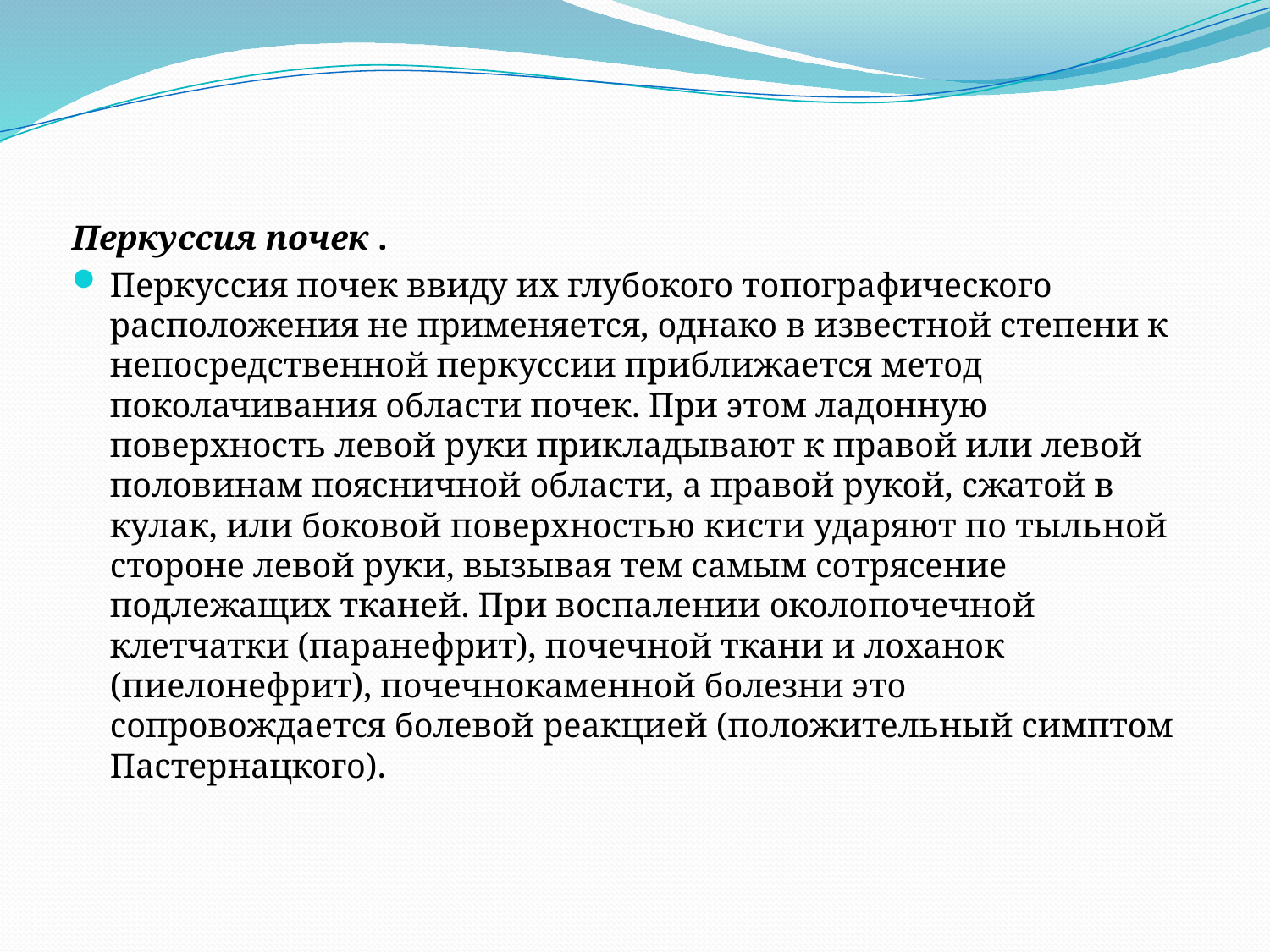

Перкуссия почек .
Перкуссия почек ввиду их глубокого топографического расположения не применяется, однако в известной степени к непосредственной перкуссии приближается метод поколачивания области почек. При этом ладонную поверхность левой руки прикладывают к правой или левой половинам поясничной области, а правой рукой, сжатой в кулак, или боковой поверхностью кисти ударяют по тыльной стороне левой руки, вызывая тем самым сотрясение подлежащих тканей. При воспалении околопочечной клетчатки (паранефрит), почечной ткани и лоханок (пиелонефрит), почечнокаменной болезни это сопровождается болевой реакцией (положительный симптом Пастернацкого).